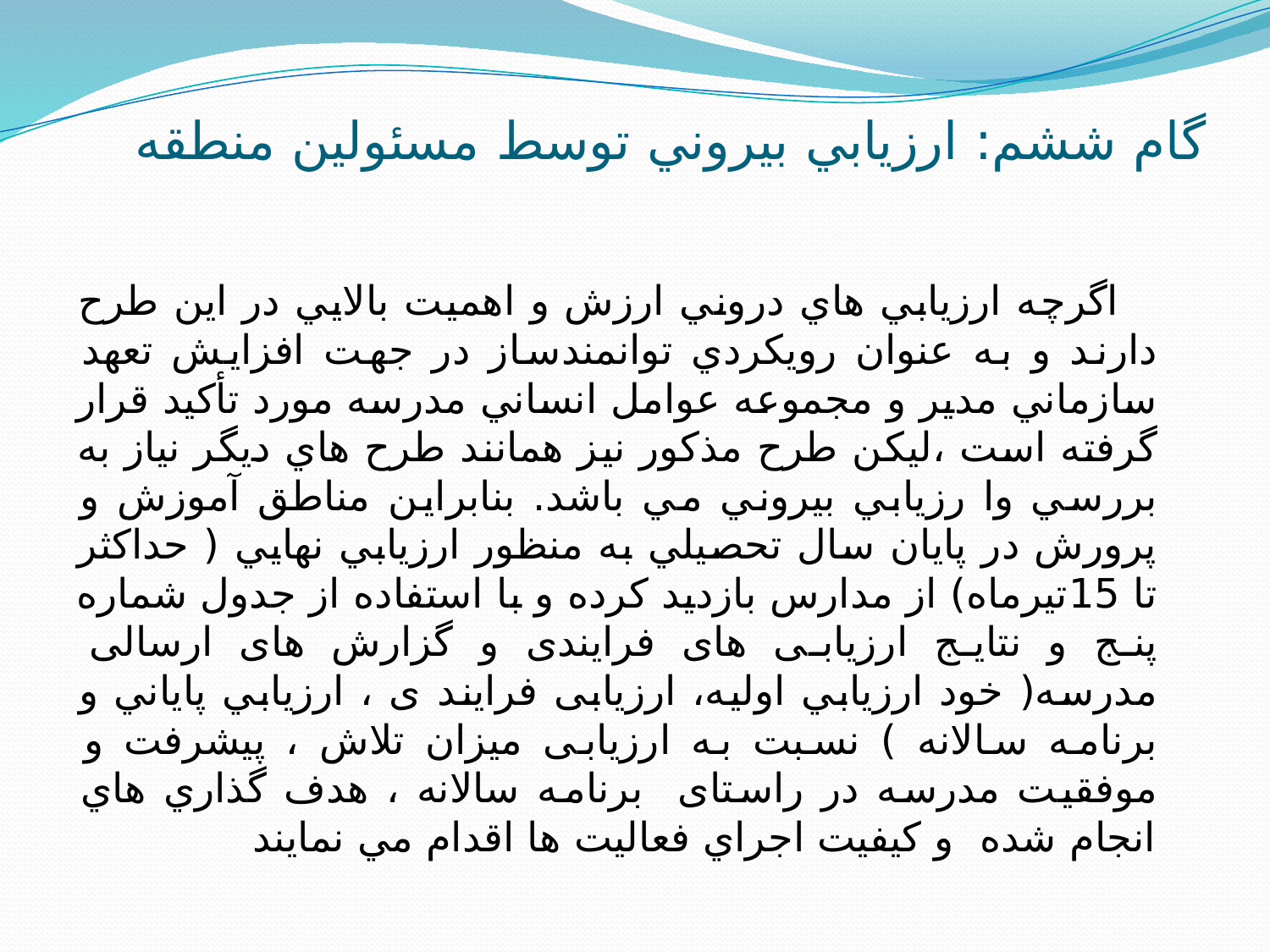

# گام ششم: ارزيابي بيروني توسط مسئولین منطقه
     اگرچه ارزيابي هاي دروني ارزش و اهميت بالايي در اين طرح دارند و به عنوان رويكردي توانمندساز در جهت افزايش تعهد سازماني مدير و مجموعه عوامل انساني مدرسه مورد تأكيد قرار گرفته است ،ليكن طرح مذكور نيز همانند طرح هاي ديگر نياز به بررسي وا رزيابي بيروني مي باشد. بنابراين مناطق آموزش و پرورش در پايان سال تحصيلي به منظور ارزيابي نهايي ( حداكثر تا 15تيرماه) از مدارس بازدید کرده و با استفاده از جدول شماره پنج و نتایج ارزیابی های فرایندی و گزارش های ارسالی مدرسه( خود ارزيابي اوليه، ارزيابی فرایند ی ، ارزيابي پاياني و برنامه سالانه ) نسبت به ارزیابی میزان تلاش ، پیشرفت و موفقیت مدرسه در راستای  برنامه سالانه ، هدف گذاري هاي انجام شده  و كيفيت اجراي فعاليت ها اقدام مي نمايند